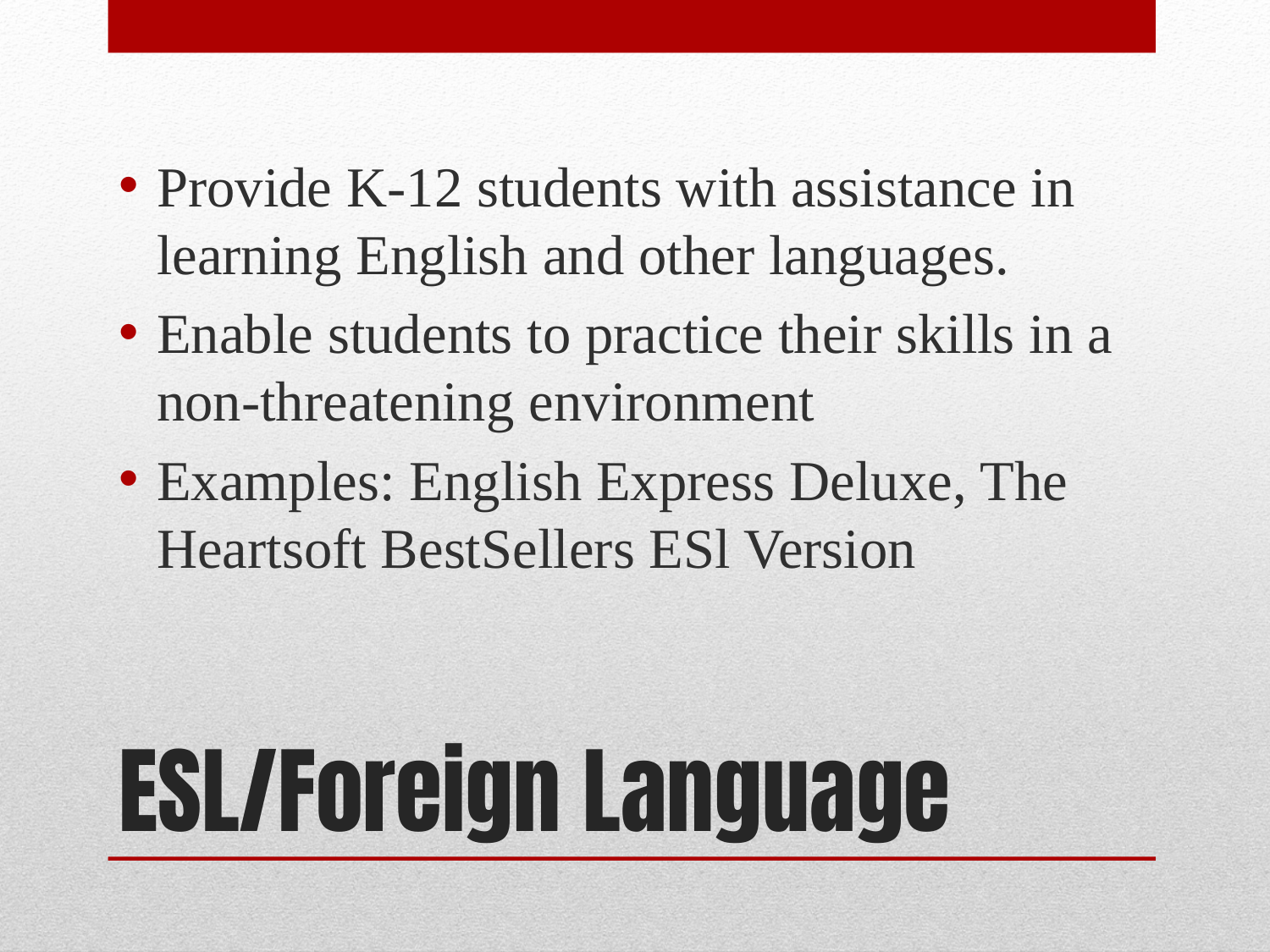

Provide K-12 students with assistance in learning English and other languages.
Enable students to practice their skills in a non-threatening environment
Examples: English Express Deluxe, The Heartsoft BestSellers ESl Version
# ESL/Foreign Language